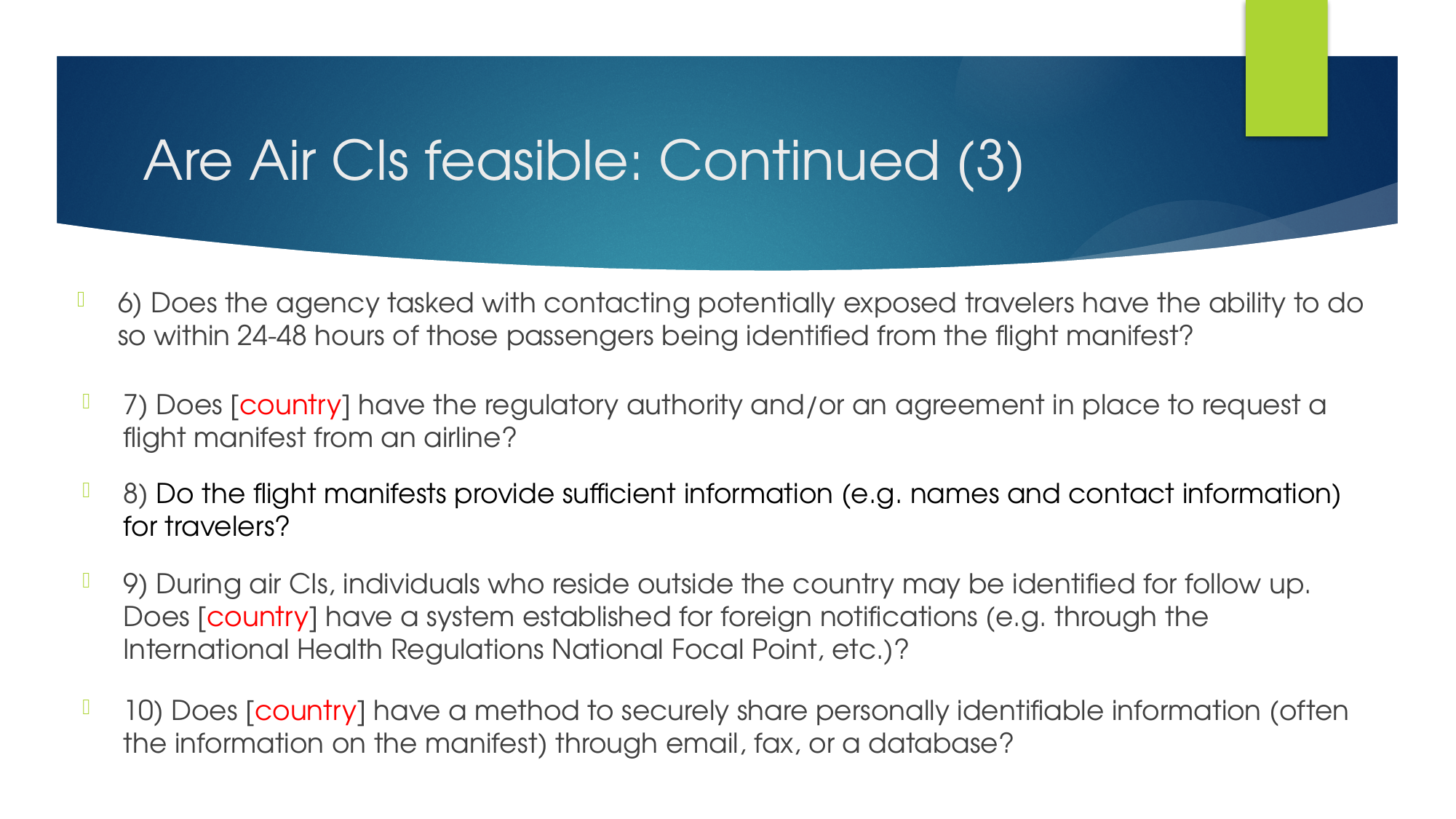

15
# Are Air CIs feasible: Continued (3)
6) Does the agency tasked with contacting potentially exposed travelers have the ability to do so within 24-48 hours of those passengers being identified from the flight manifest?
7) Does [country] have the regulatory authority and/or an agreement in place to request a flight manifest from an airline?
8) Do the flight manifests provide sufficient information (e.g. names and contact information) for travelers?
9) During air CIs, individuals who reside outside the country may be identified for follow up. Does [country] have a system established for foreign notifications (e.g. through the International Health Regulations National Focal Point, etc.)?
10) Does [country] have a method to securely share personally identifiable information (often the information on the manifest) through email, fax, or a database?